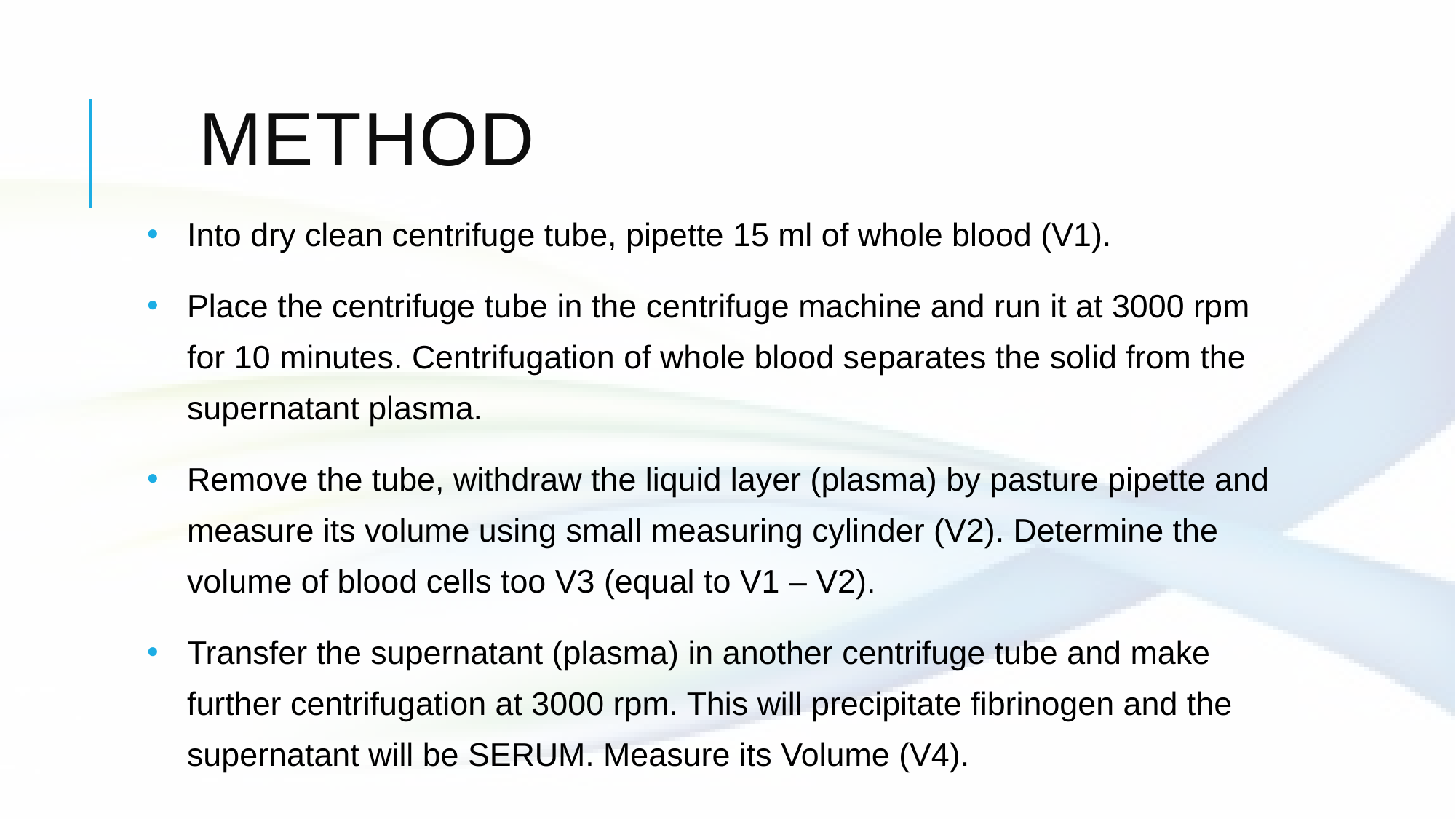

# Method
Into dry clean centrifuge tube, pipette 15 ml of whole blood (V1).
Place the centrifuge tube in the centrifuge machine and run it at 3000 rpm for 10 minutes. Centrifugation of whole blood separates the solid from the supernatant plasma.
Remove the tube, withdraw the liquid layer (plasma) by pasture pipette and measure its volume using small measuring cylinder (V2). Determine the volume of blood cells too V3 (equal to V1 – V2).
Transfer the supernatant (plasma) in another centrifuge tube and make further centrifugation at 3000 rpm. This will precipitate fibrinogen and the supernatant will be SERUM. Measure its Volume (V4).